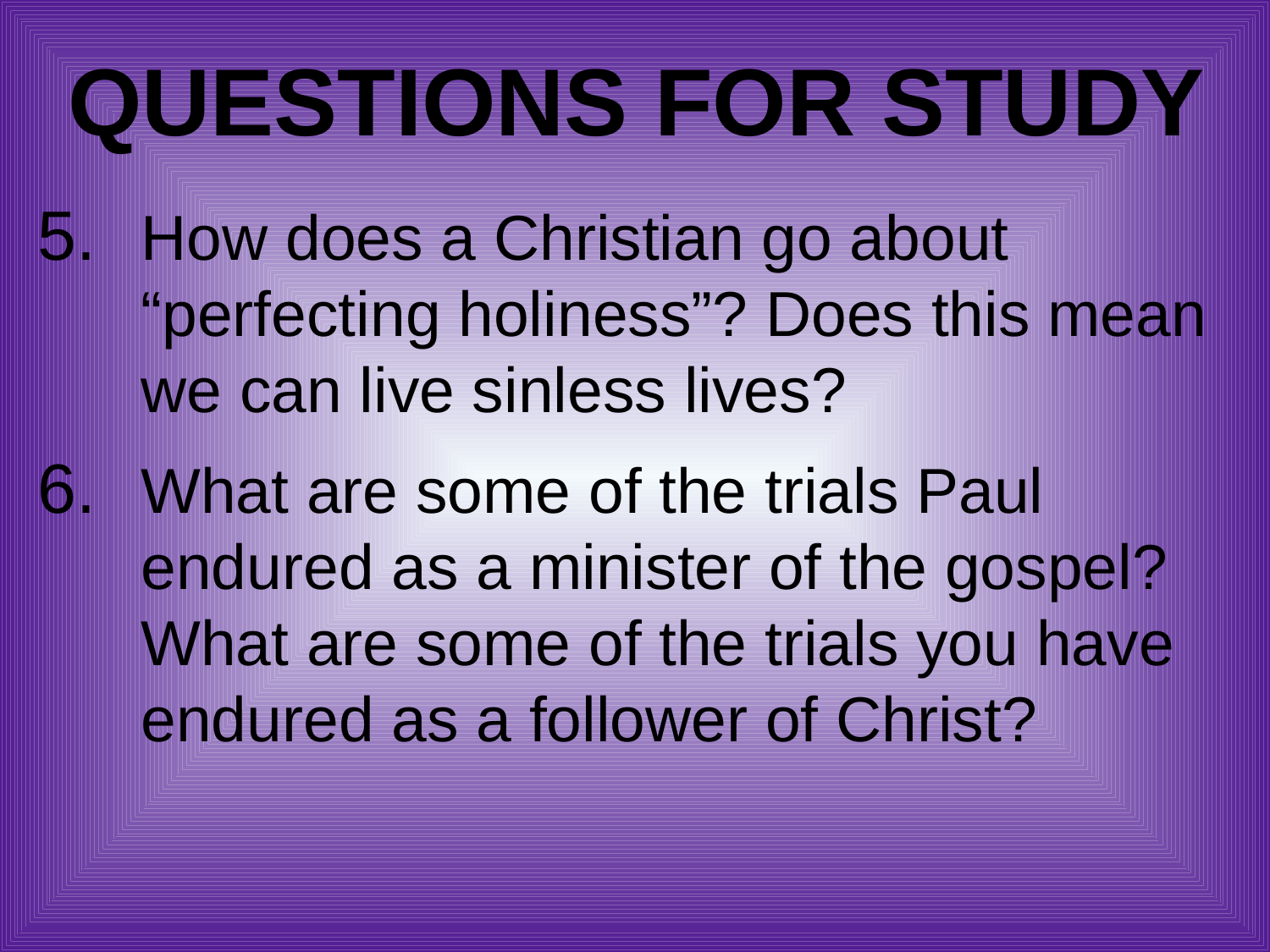

# Questions for Study
How does a Christian go about “perfecting holiness”? Does this mean we can live sinless lives?
What are some of the trials Paul endured as a minister of the gospel? What are some of the trials you have endured as a follower of Christ?